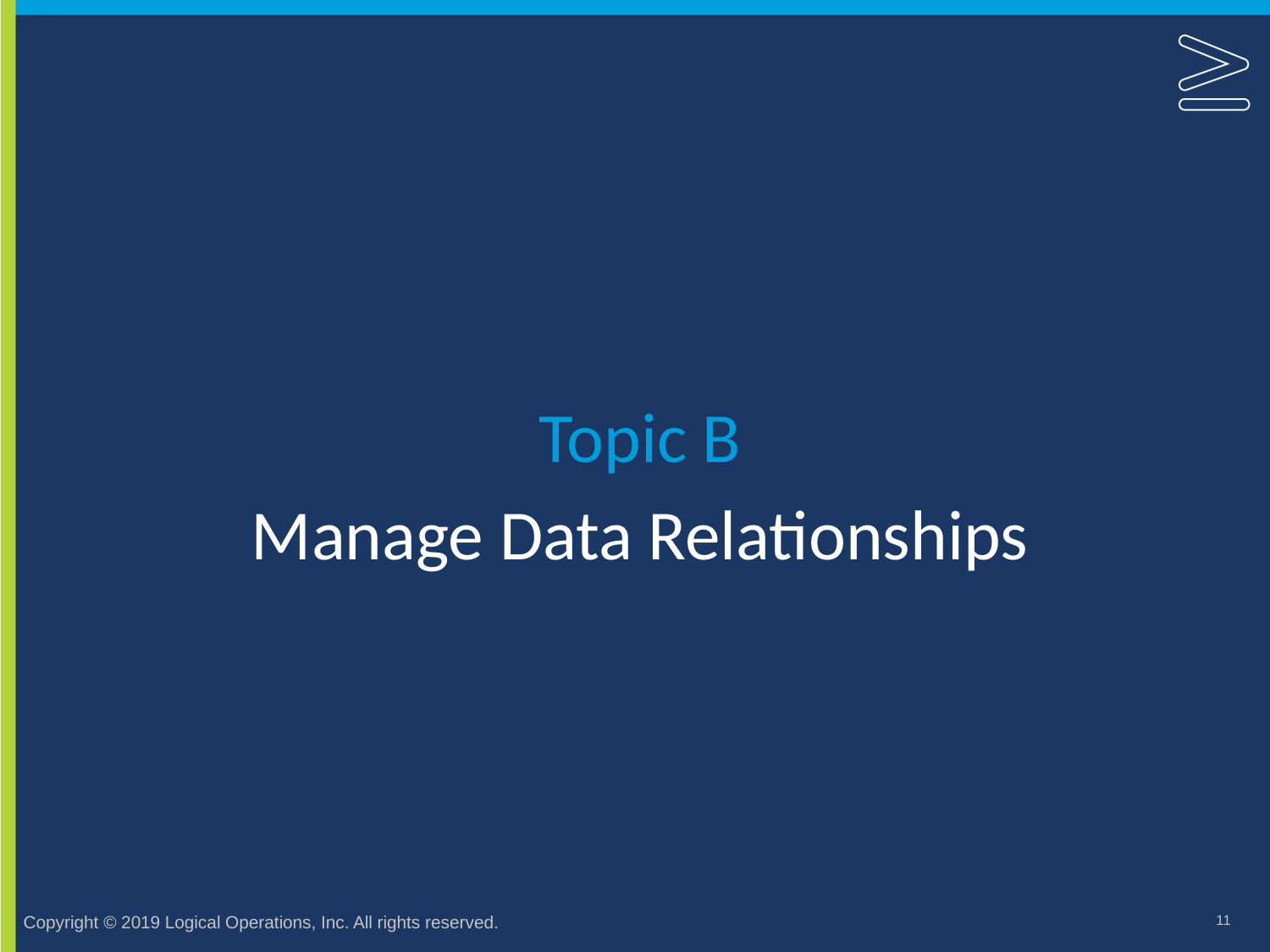

Topic B
# Manage Data Relationships
11